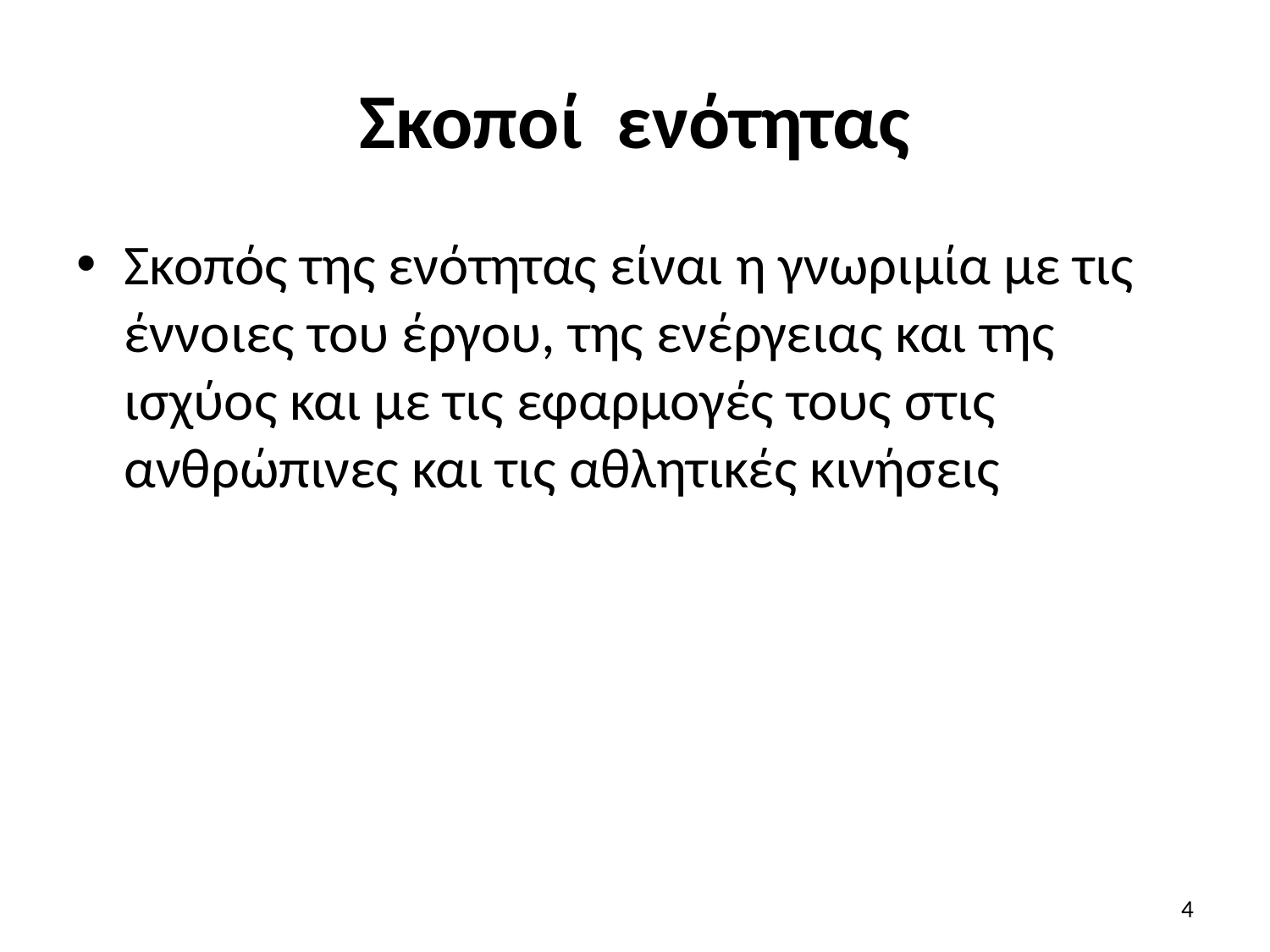

# Σκοποί  ενότητας
Σκοπός της ενότητας είναι η γνωριμία με τις έννοιες του έργου, της ενέργειας και της ισχύος και με τις εφαρμογές τους στις ανθρώπινες και τις αθλητικές κινήσεις
4